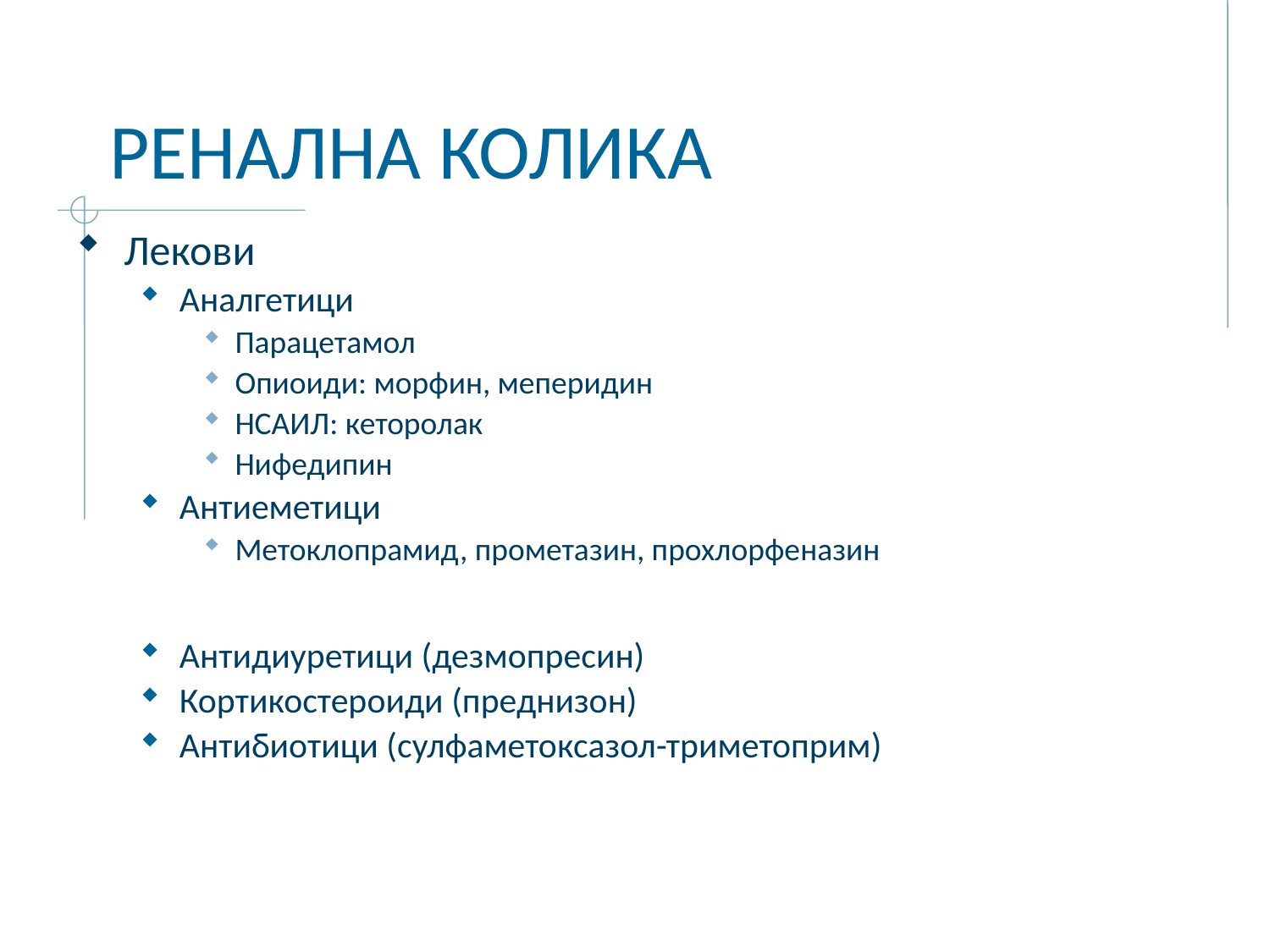

# РЕНАЛНА КОЛИКА
Лекови
Аналгетици
Парацетамол
Опиоиди: морфин, меперидин
НСАИЛ: кеторолак
Нифедипин
Антиеметици
Метоклопрамид, прометазин, прохлорфеназин

Антидиуретици (дезмопресин)
Кортикостероиди (преднизон)
Антибиотици (сулфаметоксазол-триметоприм)